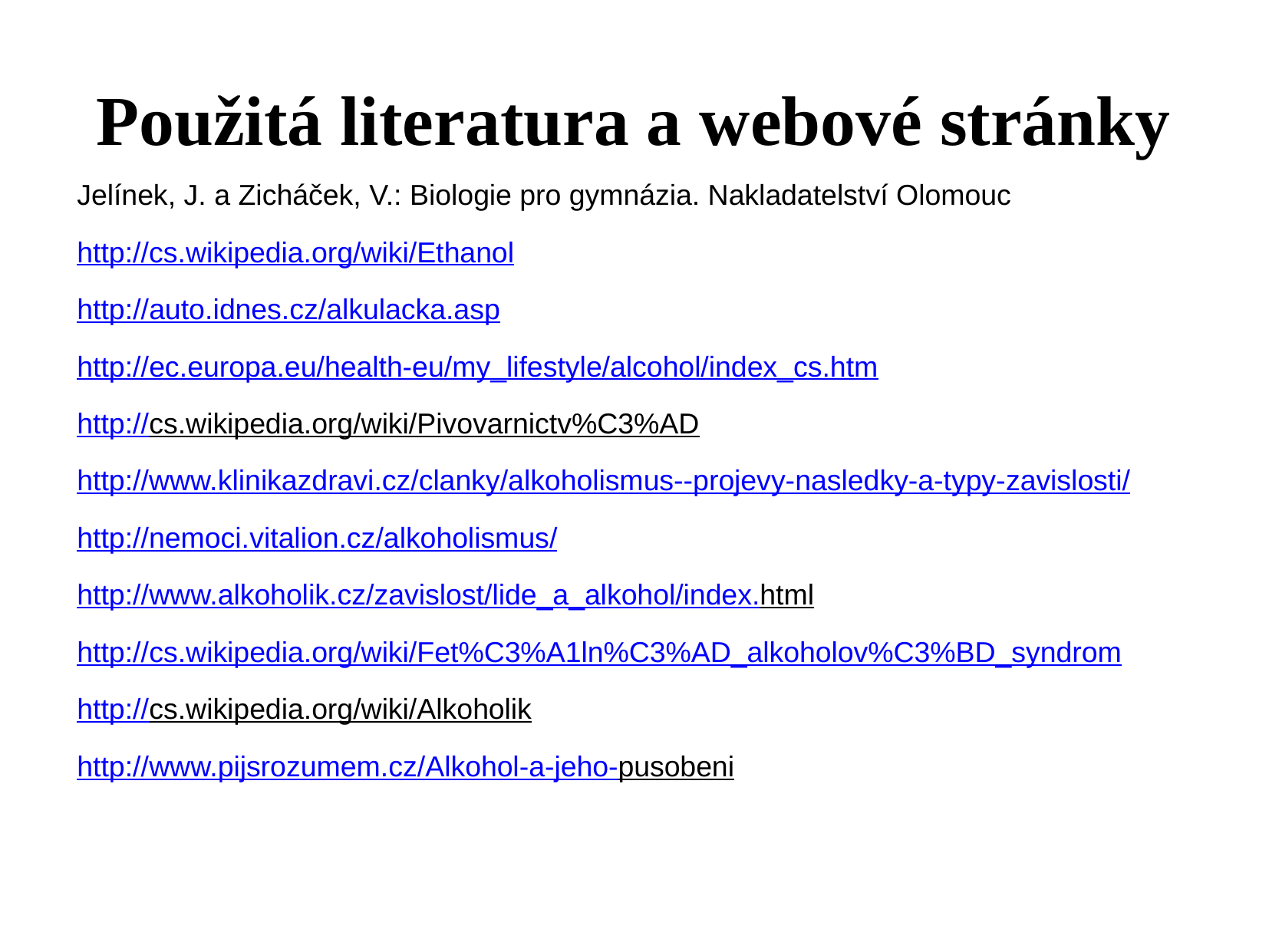

# Použitá literatura a webové stránky
Jelínek, J. a Zicháček, V.: Biologie pro gymnázia. Nakladatelství Olomouc
http://cs.wikipedia.org/wiki/Ethanol
http://auto.idnes.cz/alkulacka.asp
http://ec.europa.eu/health-eu/my_lifestyle/alcohol/index_cs.htm
http://cs.wikipedia.org/wiki/Pivovarnictv%C3%AD
http://www.klinikazdravi.cz/clanky/alkoholismus--projevy-nasledky-a-typy-zavislosti/
http://nemoci.vitalion.cz/alkoholismus/
http://www.alkoholik.cz/zavislost/lide_a_alkohol/index.html
http://cs.wikipedia.org/wiki/Fet%C3%A1ln%C3%AD_alkoholov%C3%BD_syndrom
http://cs.wikipedia.org/wiki/Alkoholik
http://www.pijsrozumem.cz/Alkohol-a-jeho-pusobeni